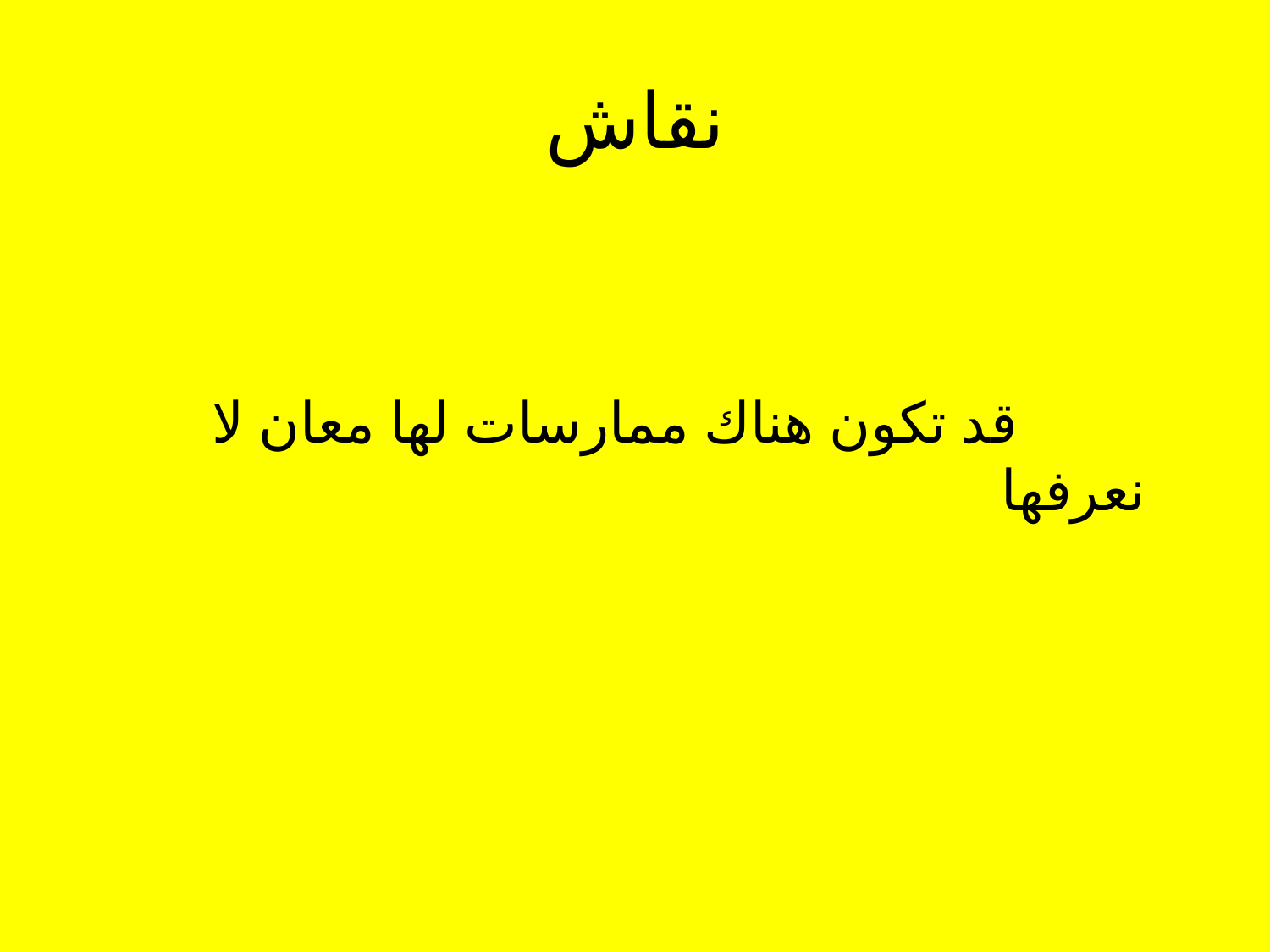

# نقاش

            قد تكون هناك ممارسات لها معان لا نعرفها